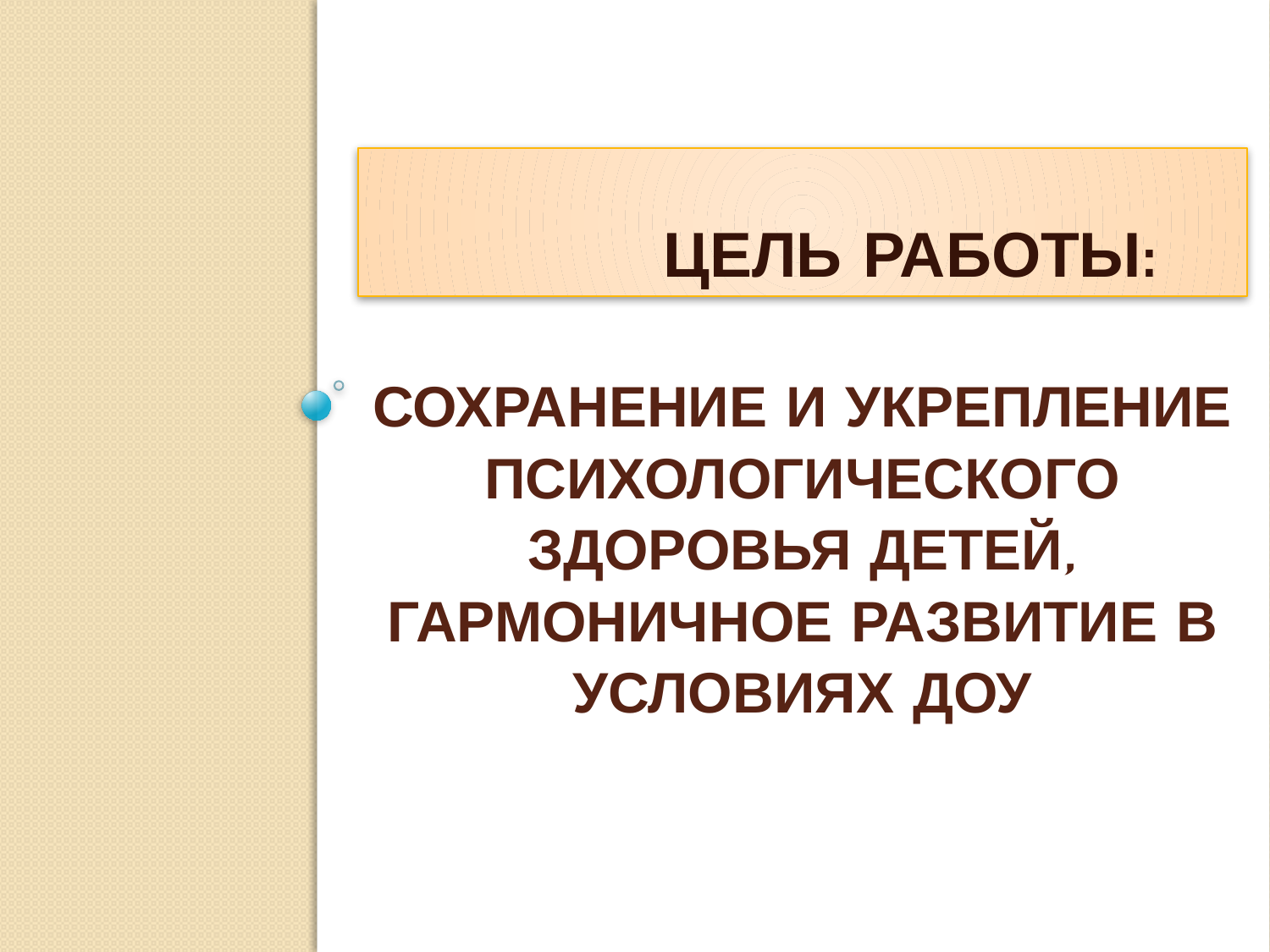

ЦЕЛЬ РАБОТЫ:
# Сохранение и укрепление психологического здоровья детей, гармоничное развитие в условиях ДОУ